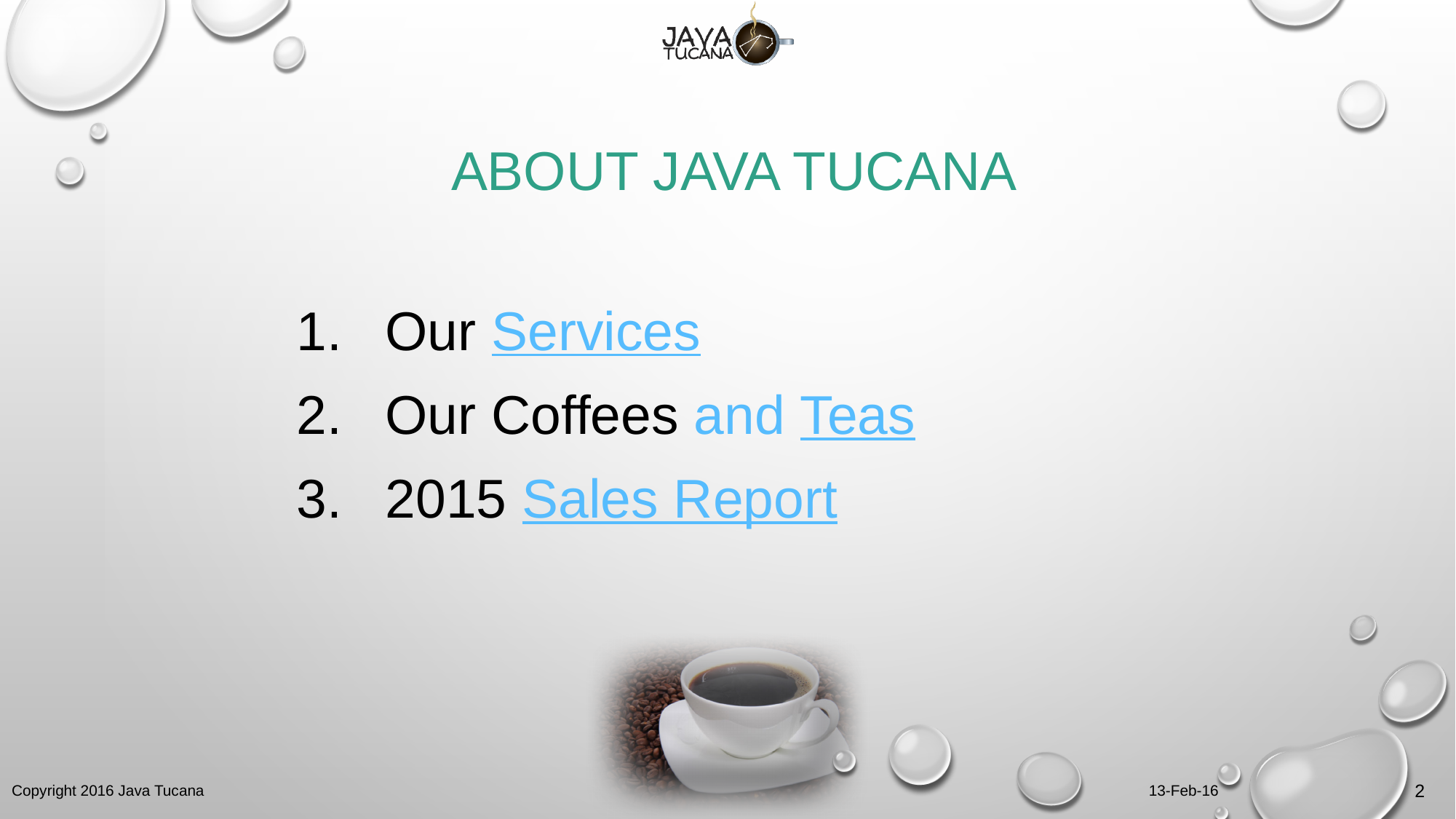

# About Java Tucana
Our Services
Our Coffees and Teas
2015 Sales Report
13-Feb-16
2
Copyright 2016 Java Tucana